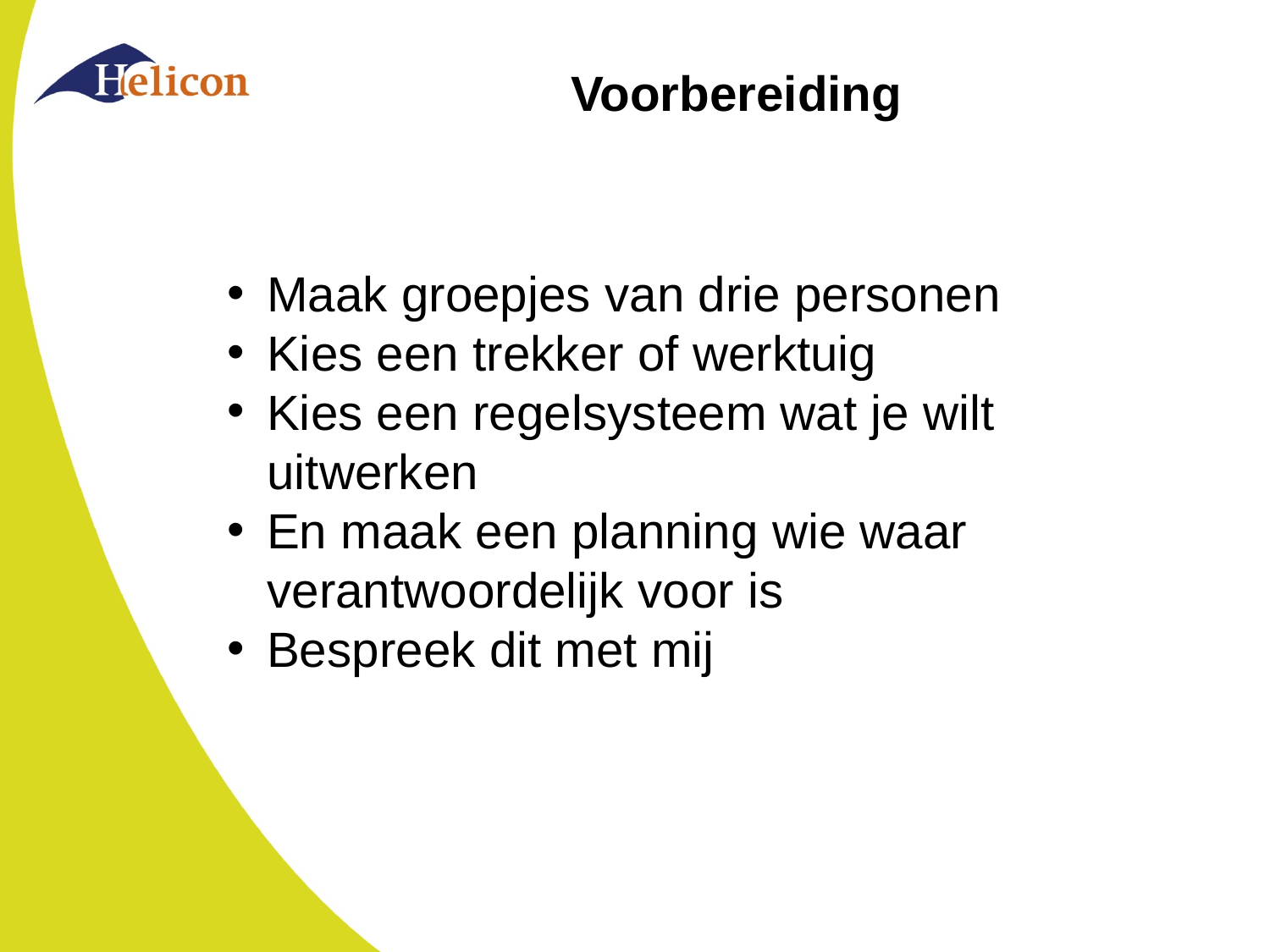

# Voorbereiding
Maak groepjes van drie personen
Kies een trekker of werktuig
Kies een regelsysteem wat je wilt uitwerken
En maak een planning wie waar verantwoordelijk voor is
Bespreek dit met mij